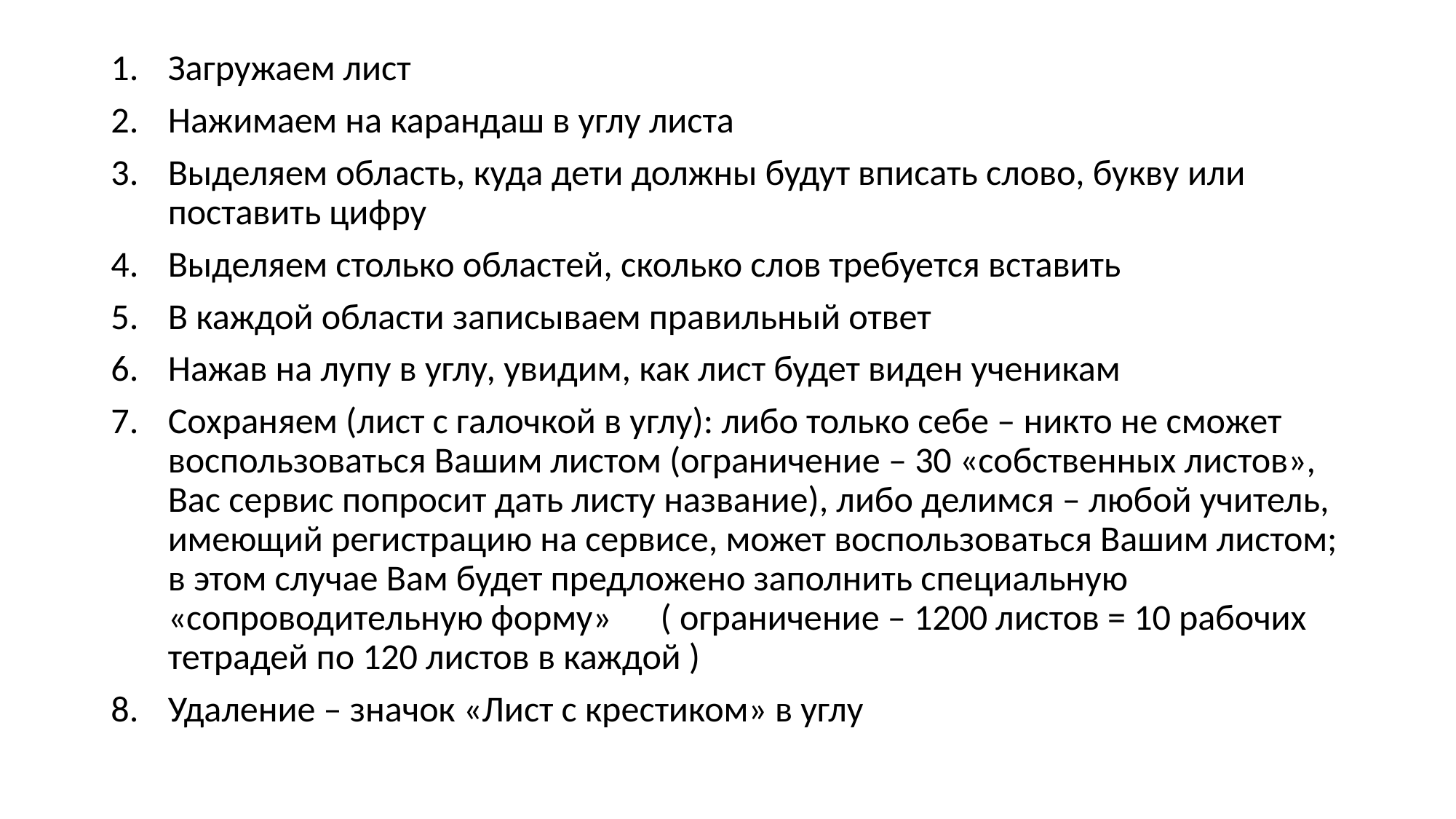

#
Загружаем лист
Нажимаем на карандаш в углу листа
Выделяем область, куда дети должны будут вписать слово, букву или  поставить цифру
Выделяем столько областей, сколько слов требуется вставить
В каждой области записываем правильный ответ
Нажав на лупу в углу, увидим, как лист будет виден ученикам
Сохраняем (лист с галочкой в углу): либо только себе – никто не сможет воспользоваться Вашим листом (ограничение – 30 «собственных листов», Вас сервис попросит дать листу название), либо делимся – любой учитель, имеющий регистрацию на сервисе, может воспользоваться Вашим листом; в этом случае Вам будет предложено заполнить специальную «сопроводительную форму»      ( ограничение – 1200 листов = 10 рабочих тетрадей по 120 листов в каждой )
Удаление – значок «Лист с крестиком» в углу